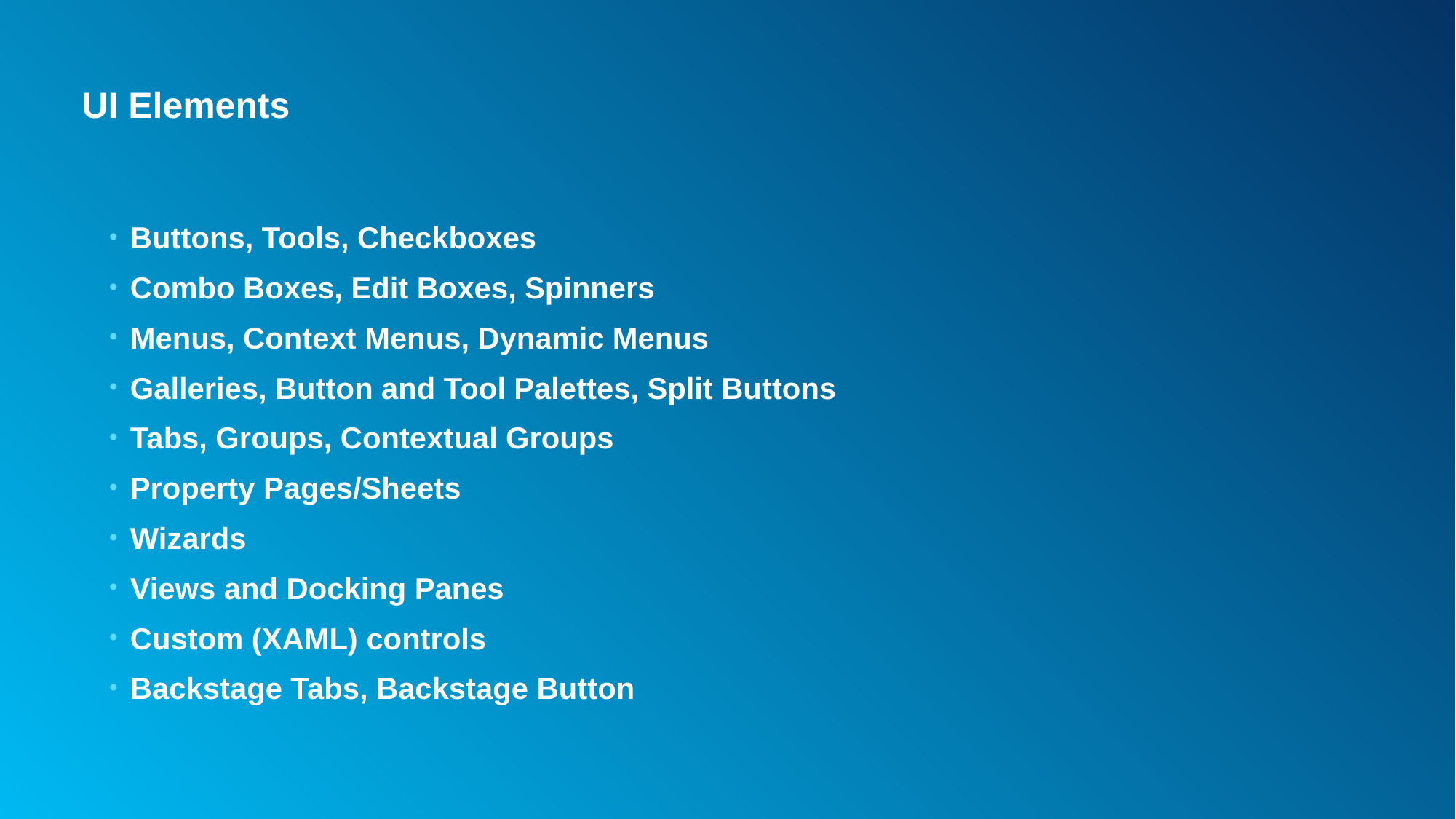

# UI Elements
Buttons, Tools, Checkboxes
Combo Boxes, Edit Boxes, Spinners
Menus, Context Menus, Dynamic Menus
Galleries, Button and Tool Palettes, Split Buttons
Tabs, Groups, Contextual Groups
Property Pages/Sheets
Wizards
Views and Docking Panes
Custom (XAML) controls
Backstage Tabs, Backstage Button